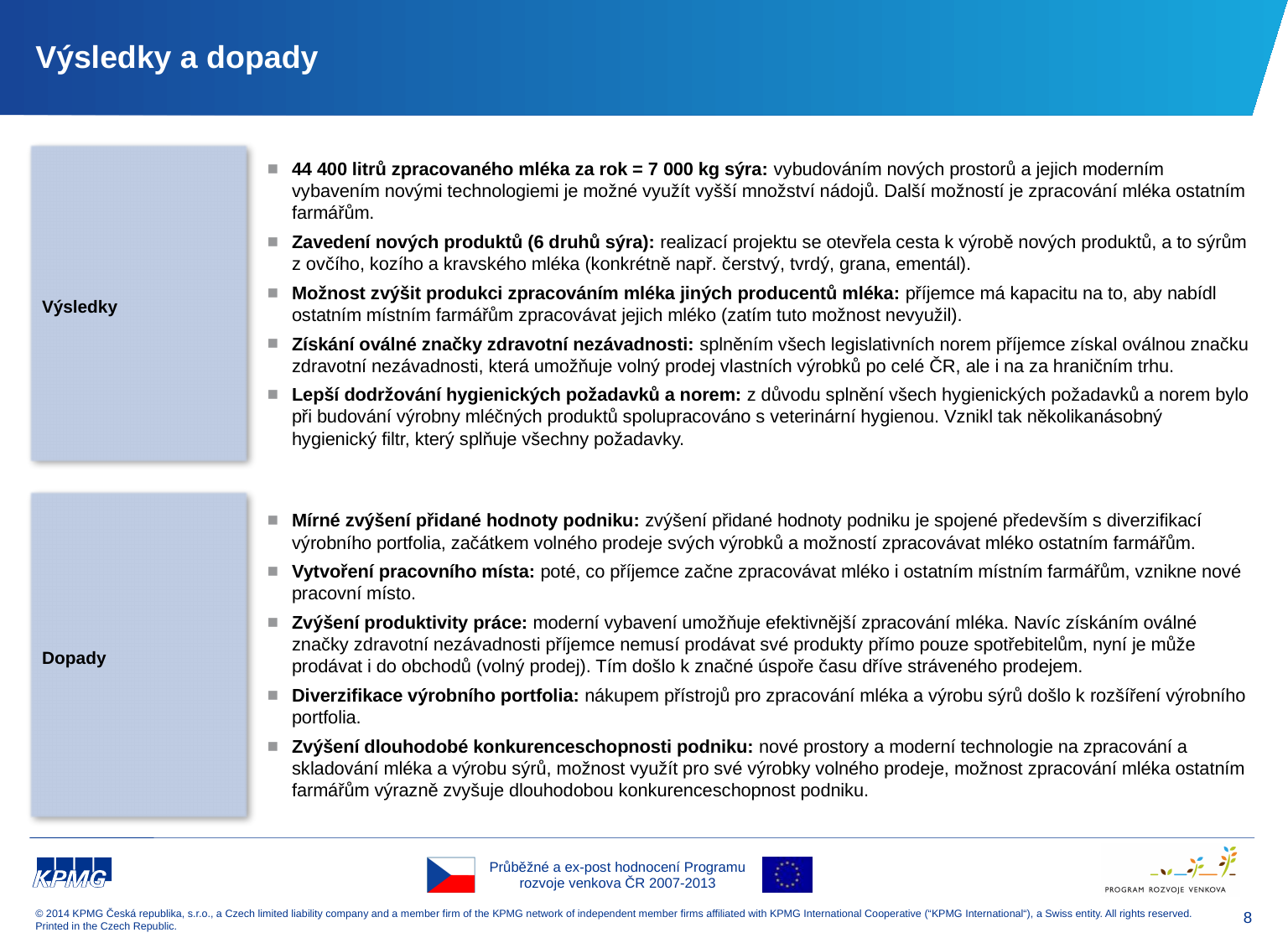

# Výsledky a dopady
44 400 litrů zpracovaného mléka za rok = 7 000 kg sýra: vybudováním nových prostorů a jejich moderním vybavením novými technologiemi je možné využít vyšší množství nádojů. Další možností je zpracování mléka ostatním farmářům.
Zavedení nových produktů (6 druhů sýra): realizací projektu se otevřela cesta k výrobě nových produktů, a to sýrům z ovčího, kozího a kravského mléka (konkrétně např. čerstvý, tvrdý, grana, ementál).
Možnost zvýšit produkci zpracováním mléka jiných producentů mléka: příjemce má kapacitu na to, aby nabídl ostatním místním farmářům zpracovávat jejich mléko (zatím tuto možnost nevyužil).
Získání oválné značky zdravotní nezávadnosti: splněním všech legislativních norem příjemce získal oválnou značku zdravotní nezávadnosti, která umožňuje volný prodej vlastních výrobků po celé ČR, ale i na za hraničním trhu.
Lepší dodržování hygienických požadavků a norem: z důvodu splnění všech hygienických požadavků a norem bylo při budování výrobny mléčných produktů spolupracováno s veterinární hygienou. Vznikl tak několikanásobný hygienický filtr, který splňuje všechny požadavky.
Výsledky
Dopady
Mírné zvýšení přidané hodnoty podniku: zvýšení přidané hodnoty podniku je spojené především s diverzifikací výrobního portfolia, začátkem volného prodeje svých výrobků a možností zpracovávat mléko ostatním farmářům.
Vytvoření pracovního místa: poté, co příjemce začne zpracovávat mléko i ostatním místním farmářům, vznikne nové pracovní místo.
Zvýšení produktivity práce: moderní vybavení umožňuje efektivnější zpracování mléka. Navíc získáním oválné značky zdravotní nezávadnosti příjemce nemusí prodávat své produkty přímo pouze spotřebitelům, nyní je může prodávat i do obchodů (volný prodej). Tím došlo k značné úspoře času dříve stráveného prodejem.
Diverzifikace výrobního portfolia: nákupem přístrojů pro zpracování mléka a výrobu sýrů došlo k rozšíření výrobního portfolia.
Zvýšení dlouhodobé konkurenceschopnosti podniku: nové prostory a moderní technologie na zpracování a skladování mléka a výrobu sýrů, možnost využít pro své výrobky volného prodeje, možnost zpracování mléka ostatním farmářům výrazně zvyšuje dlouhodobou konkurenceschopnost podniku.